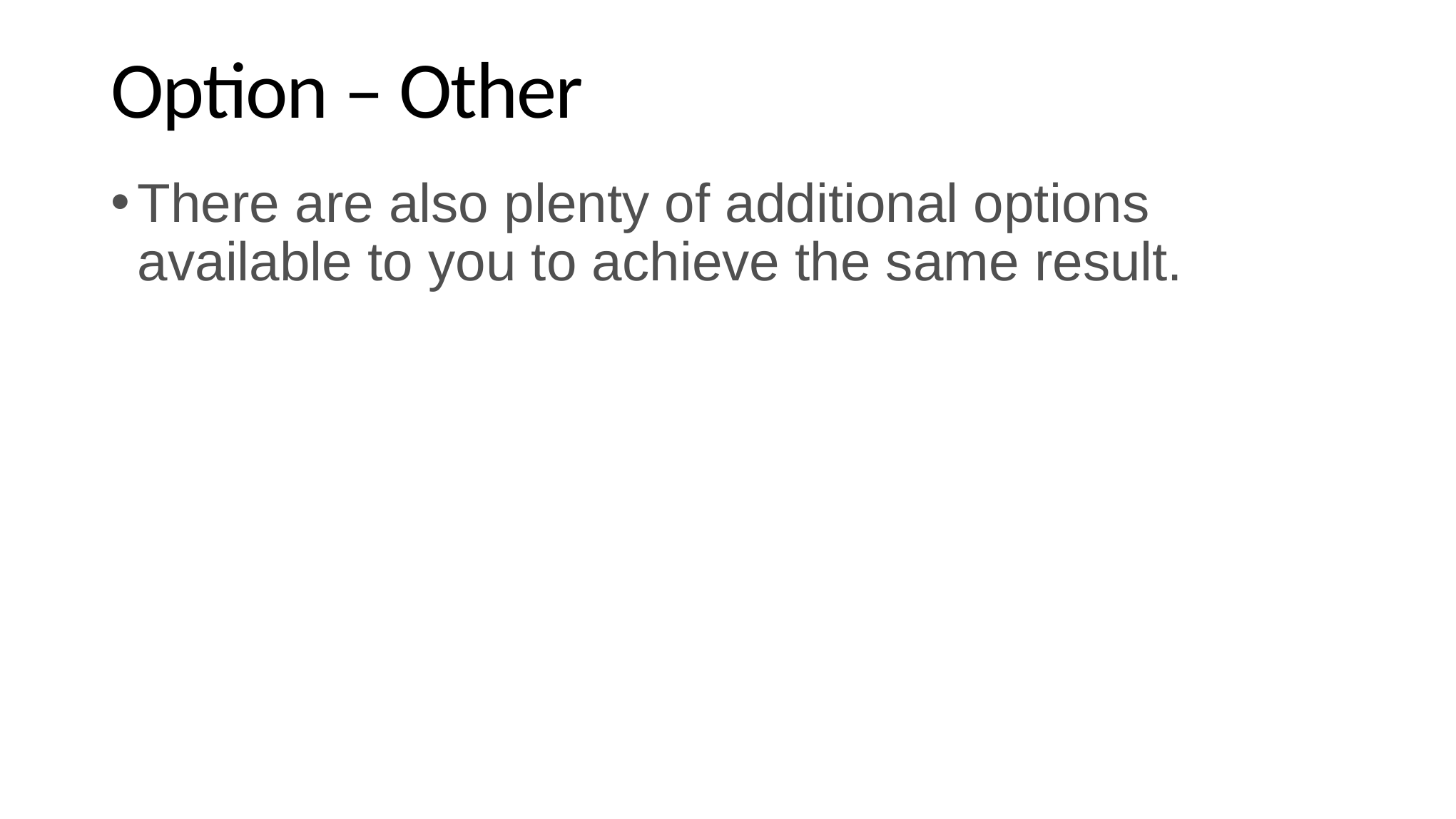

# Option – Other
There are also plenty of additional options available to you to achieve the same result.